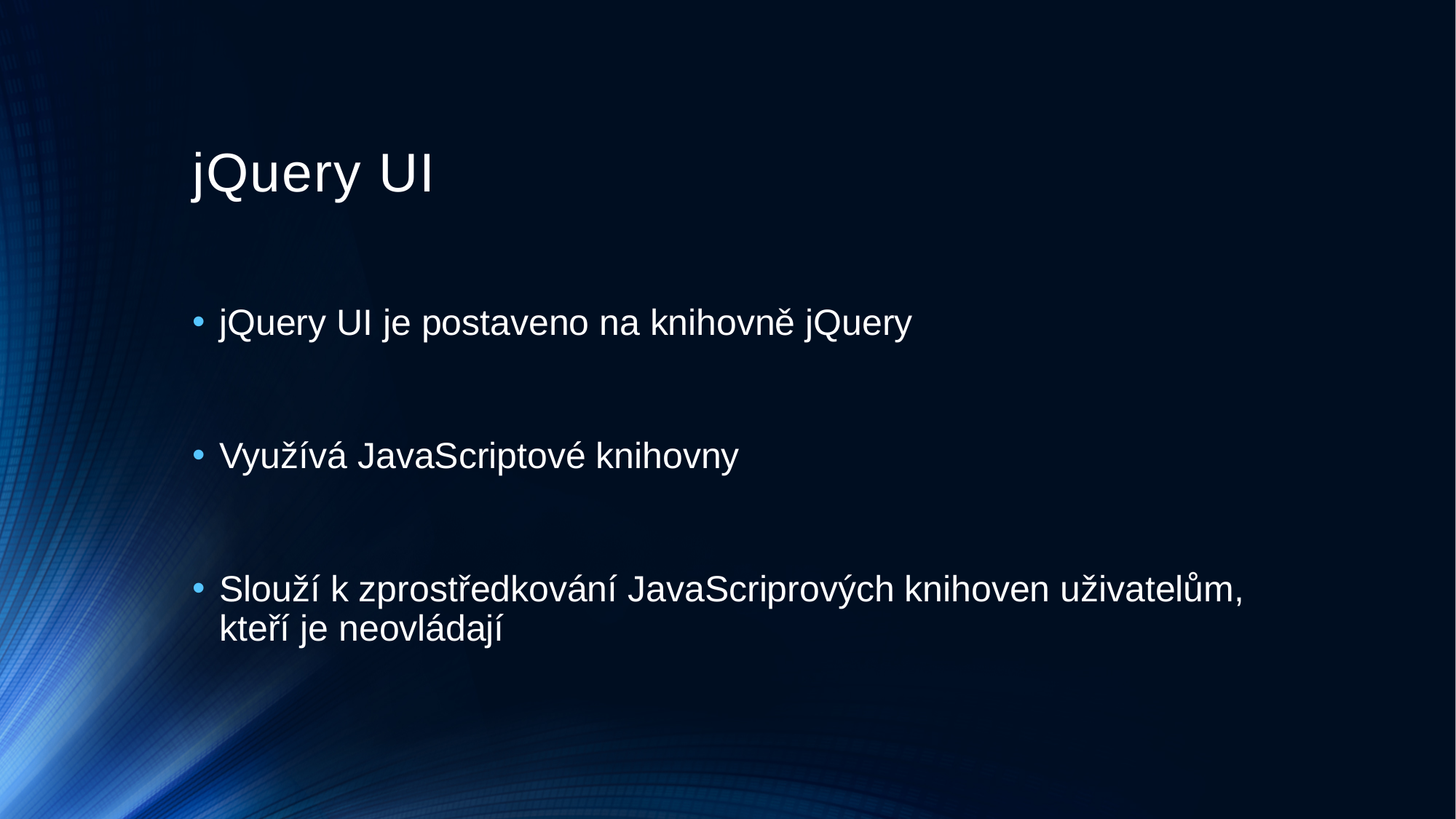

# jQuery UI

jQuery UI je postaveno na knihovně jQuery

Využívá JavaScriptové knihovny

Slouží k zprostředkování JavaScriprových knihoven uživatelům, kteří je neovládají